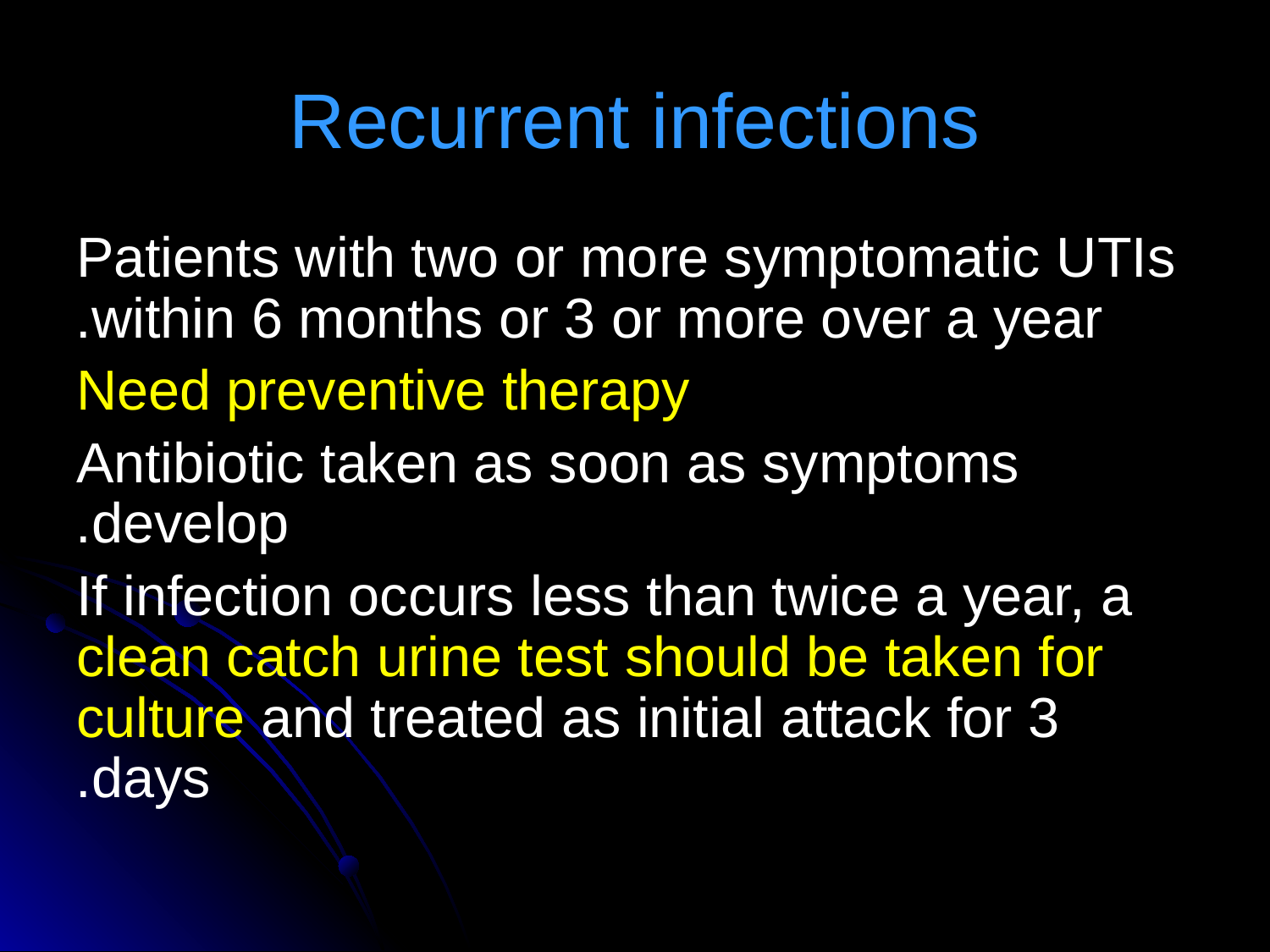

# Recurrent infections
Patients with two or more symptomatic UTIs within 6 months or 3 or more over a year.
Need preventive therapy
Antibiotic taken as soon as symptoms develop.
If infection occurs less than twice a year, a clean catch urine test should be taken for culture and treated as initial attack for 3 days.